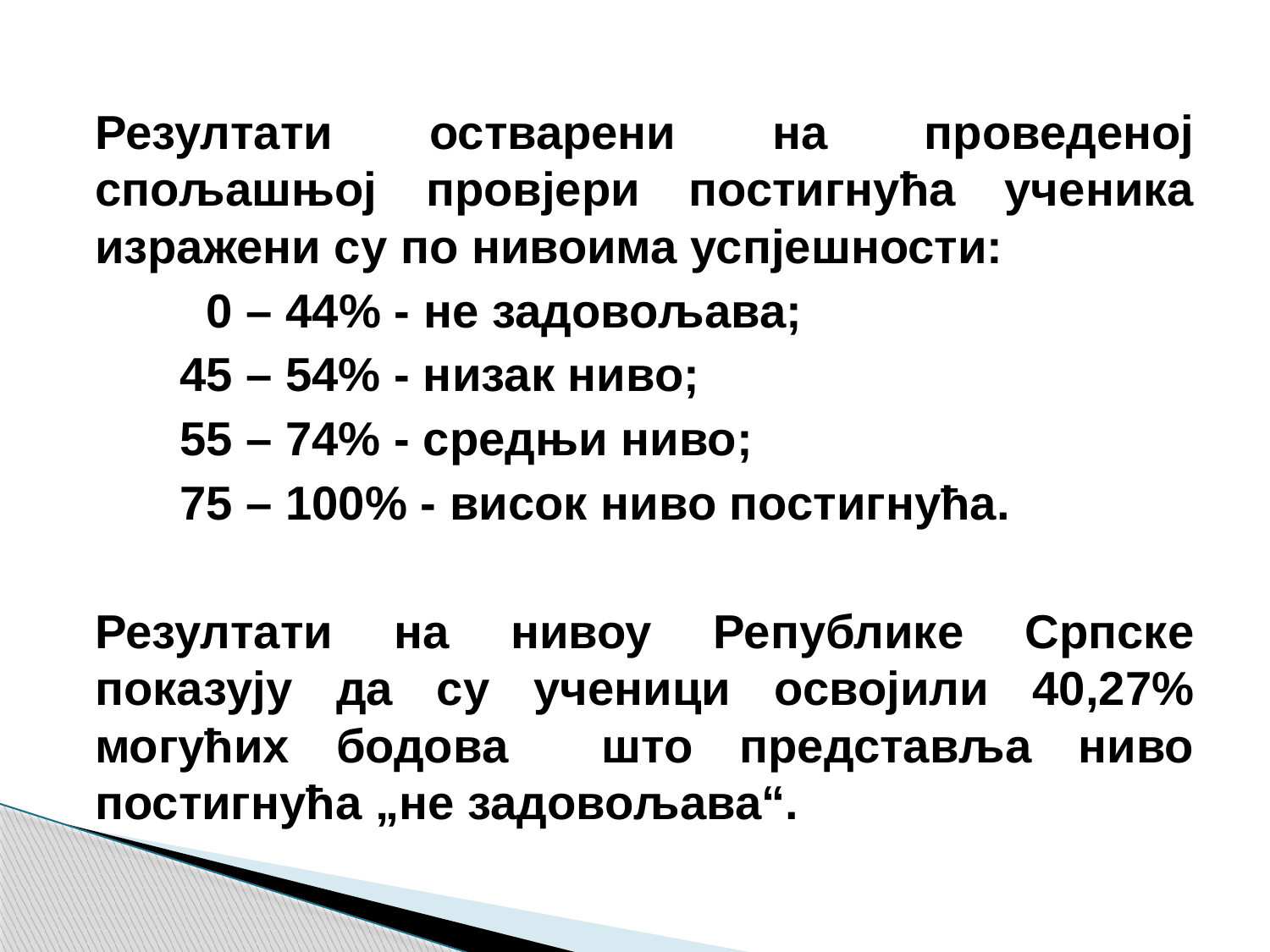

Резултати остварени на проведеној спољашњој провјери постигнућа ученика изражени су по нивоима успјешности:
           0 – 44% - не задовољава;
         45 – 54% - низак ниво;
         55 – 74% - средњи ниво;
         75 – 100% - висок ниво постигнућа.

	Резултати на нивоу Републике Српске показују да су ученици освојили 40,27% могућих бодова  што представља ниво постигнућа „не задовољава“.